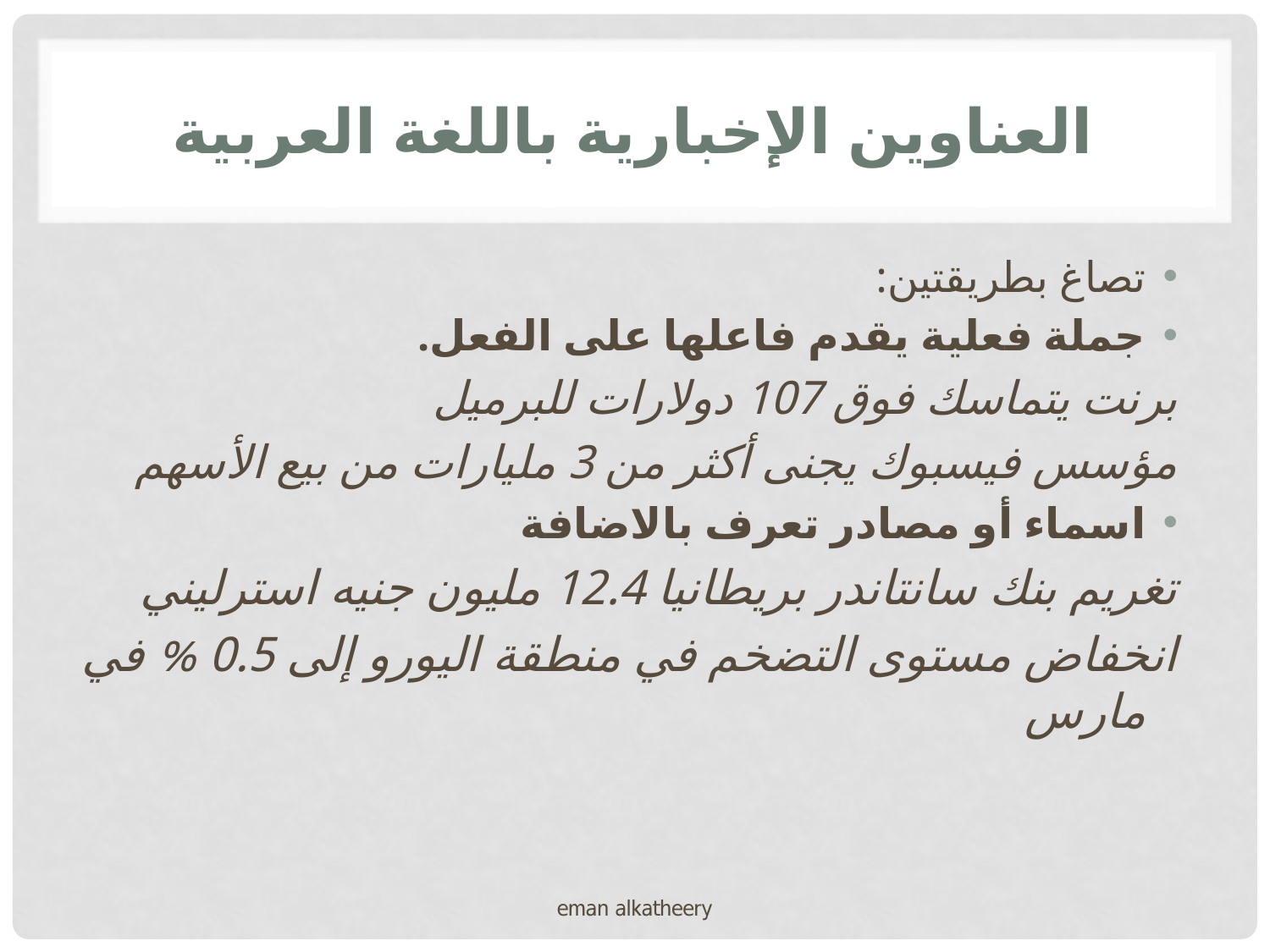

# العناوين الإخبارية باللغة العربية
تصاغ بطريقتين:
جملة فعلية يقدم فاعلها على الفعل.
برنت يتماسك فوق 107 دولارات للبرميل
مؤسس فيسبوك يجنى أكثر من 3 مليارات من بيع الأسهم
اسماء أو مصادر تعرف بالاضافة
تغريم بنك سانتاندر بريطانيا 12.4 مليون جنيه استرليني
انخفاض مستوى التضخم في منطقة اليورو إلى 0.5 % في مارس
eman alkatheery